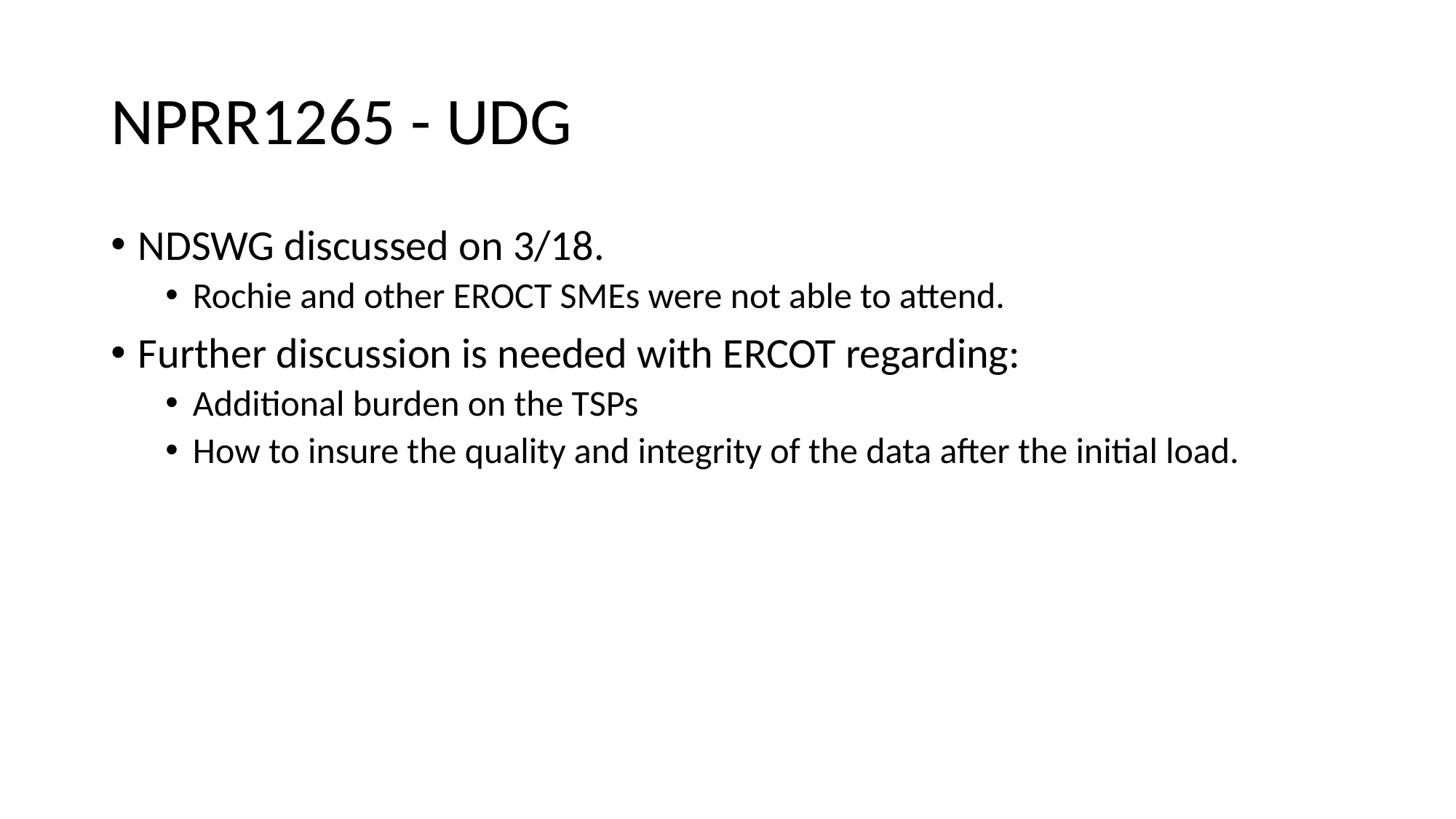

# NPRR1265 - UDG
NDSWG discussed on 3/18.
Rochie and other EROCT SMEs were not able to attend.
Further discussion is needed with ERCOT regarding:
Additional burden on the TSPs
How to insure the quality and integrity of the data after the initial load.